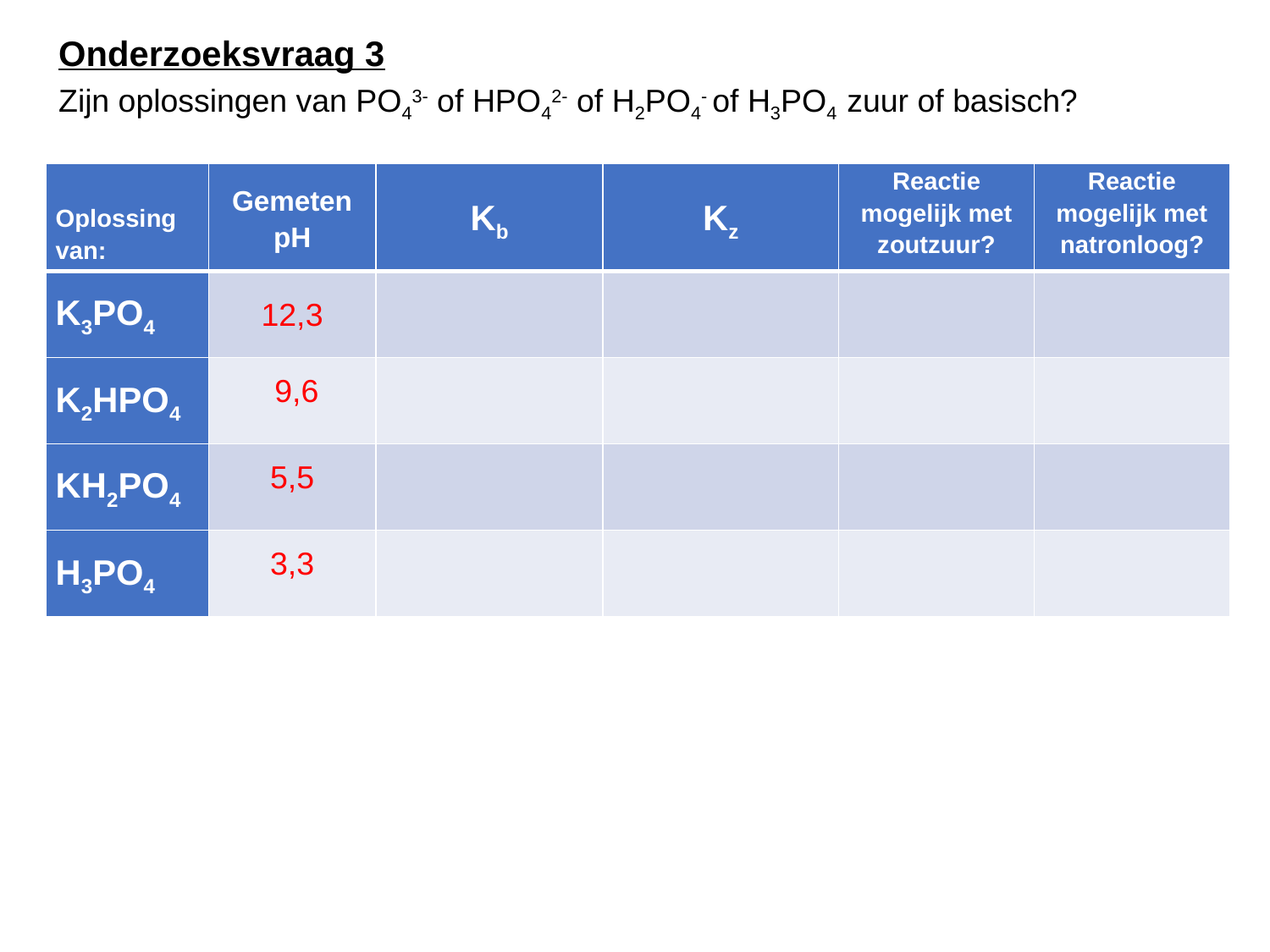

Onderzoeksvraag 3
Zijn oplossingen van PO43- of HPO42- of H2PO4- of H3PO4  zuur of basisch?

| Oplossing van: | Gemeten pH | Kb | Kz | Reactie mogelijk met zoutzuur? | Reactie mogelijk met natronloog? |
| --- | --- | --- | --- | --- | --- |
| K3PO4 | 12,3 |  |  |  |  |
| K2HPO4 | 9,6 |  |  |  |  |
| KH2PO4 | 5,5 |  |  |  |  |
| H3PO4 | 3,3 |  |  |  |  |